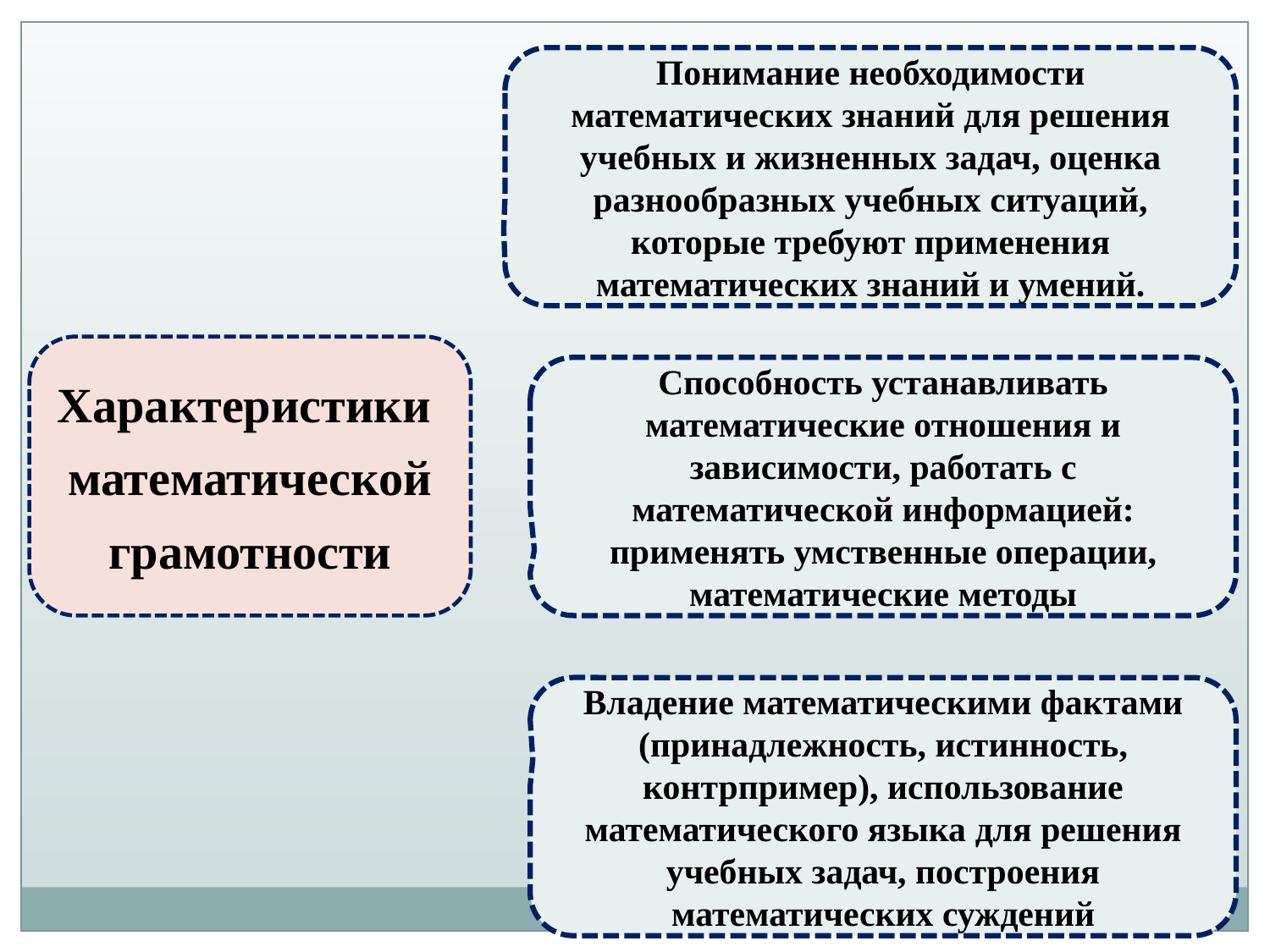

Понимание необходимости математических знаний для решения учебных и жизненных задач, оценка разнообразных учебных ситуаций, которые требуют применения математических знаний и умений.
Характеристики
математической
 грамотности
Способность устанавливать математические отношения и зависимости, работать с математической информацией: применять умственные операции, математические методы
Владение математическими фактами (принадлежность, истинность, контрпример), использование математического языка для решения учебных задач, построения математических суждений